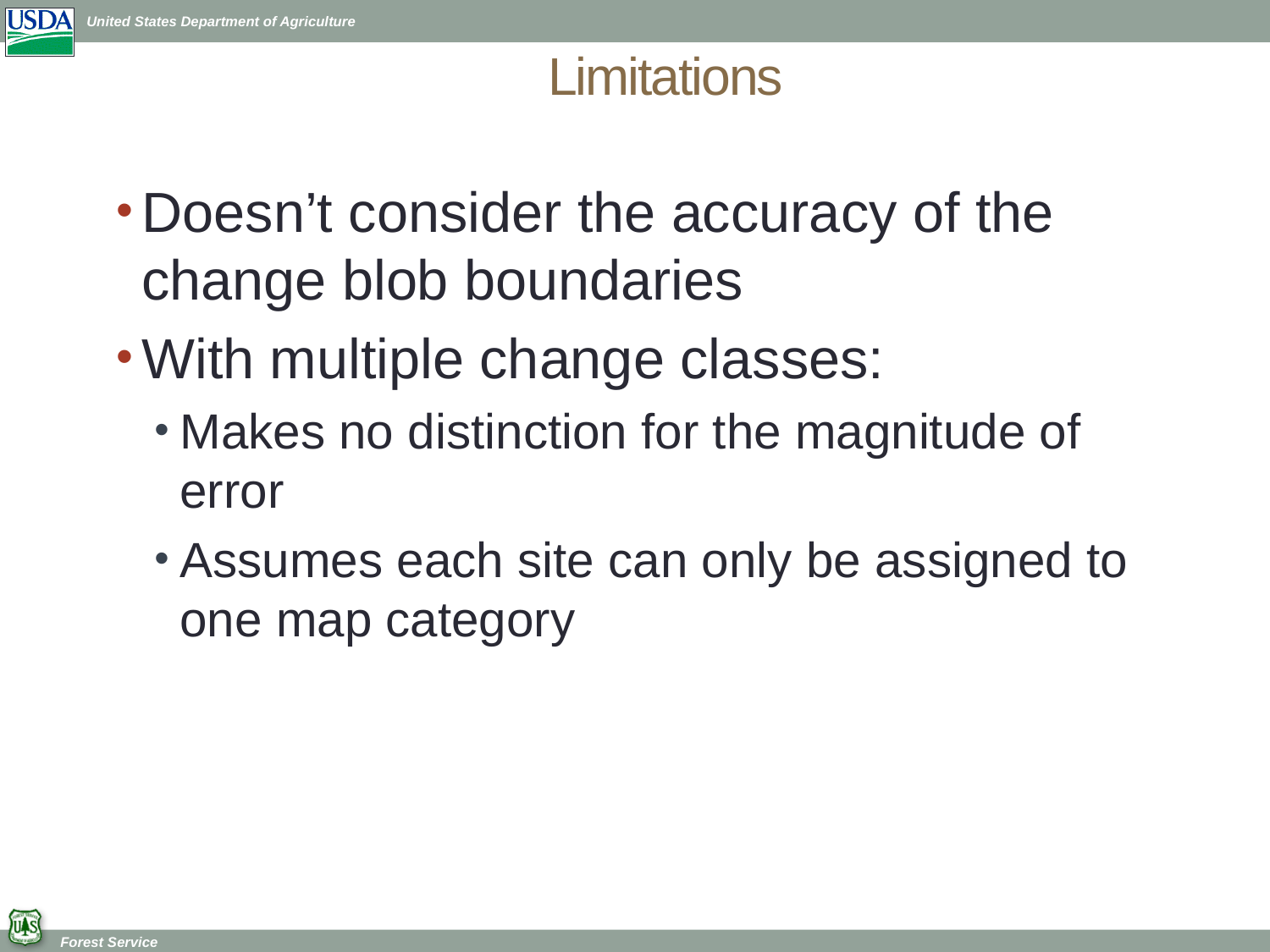

# Limitations
Doesn’t consider the accuracy of the change blob boundaries
With multiple change classes:
Makes no distinction for the magnitude of error
Assumes each site can only be assigned to one map category